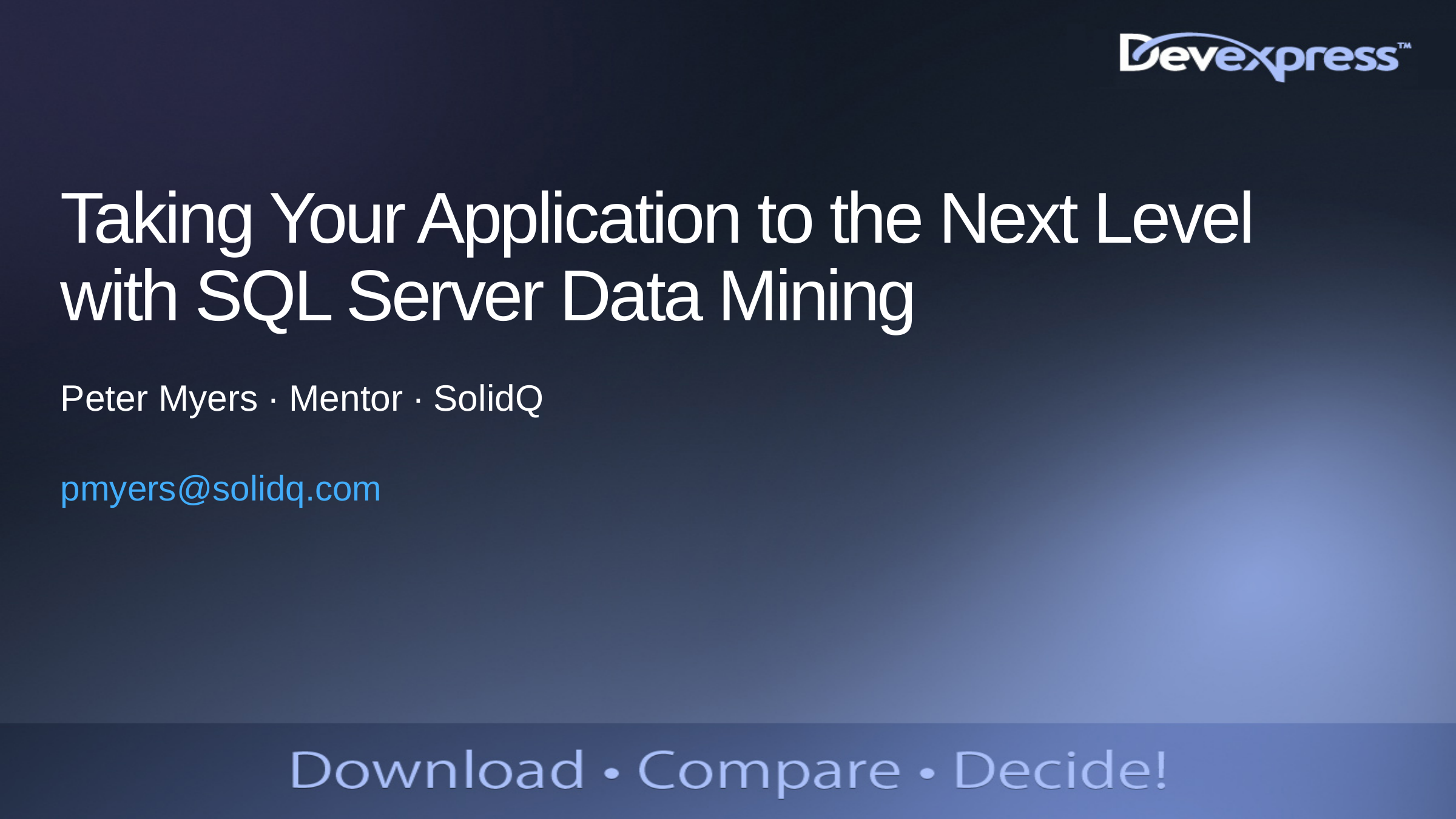

# Taking Your Application to the Next Level with SQL Server Data Mining
Peter Myers ∙ Mentor ∙ SolidQ
pmyers@solidq.com